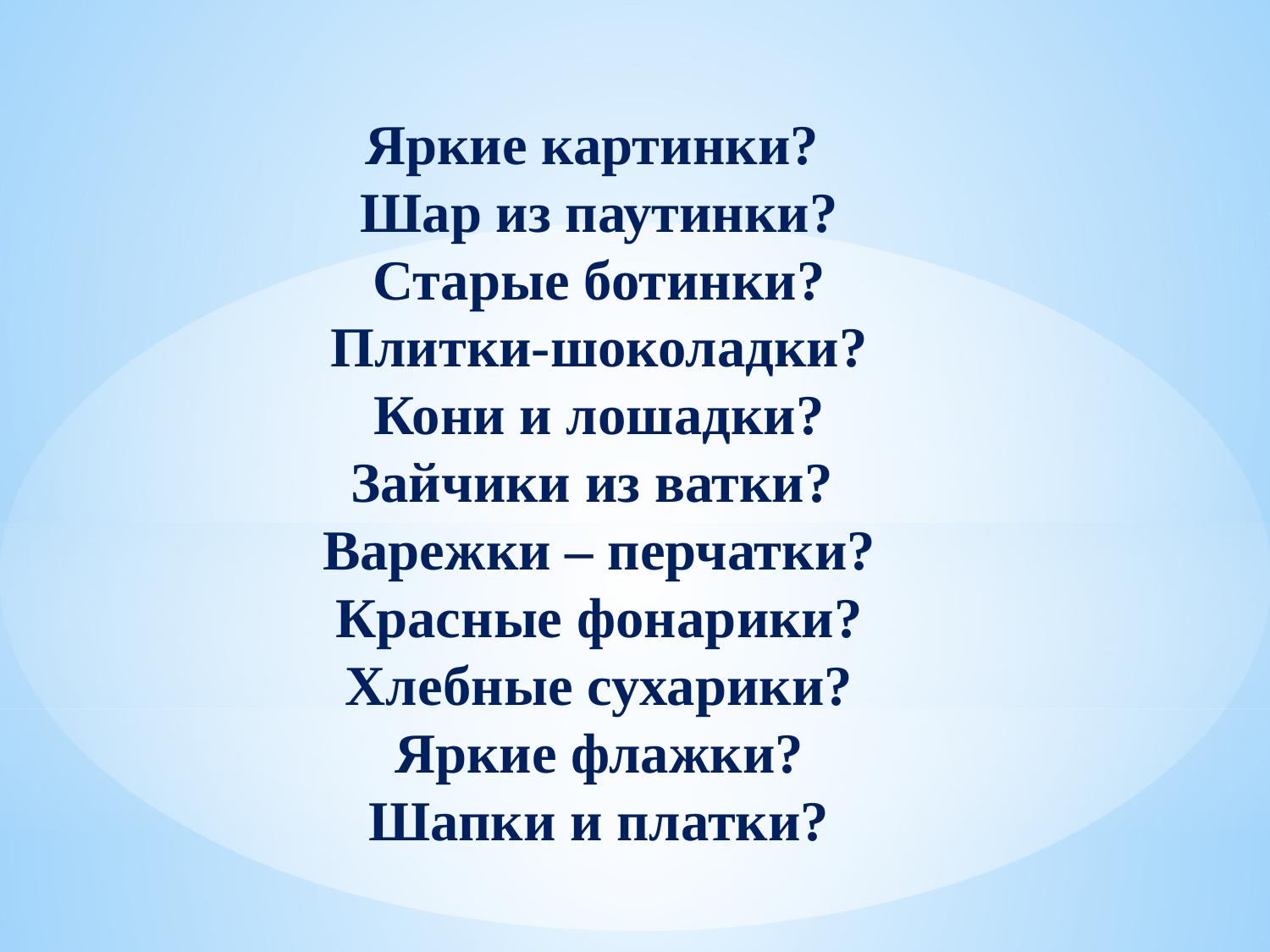

Яркие картинки?  
Шар из паутинки?
Старые ботинки?
Плитки-шоколадки?
Кони и лошадки?
Зайчики из ватки?  
Варежки – перчатки?
Красные фонарики?
Хлебные сухарики?
Яркие флажки?
Шапки и платки?